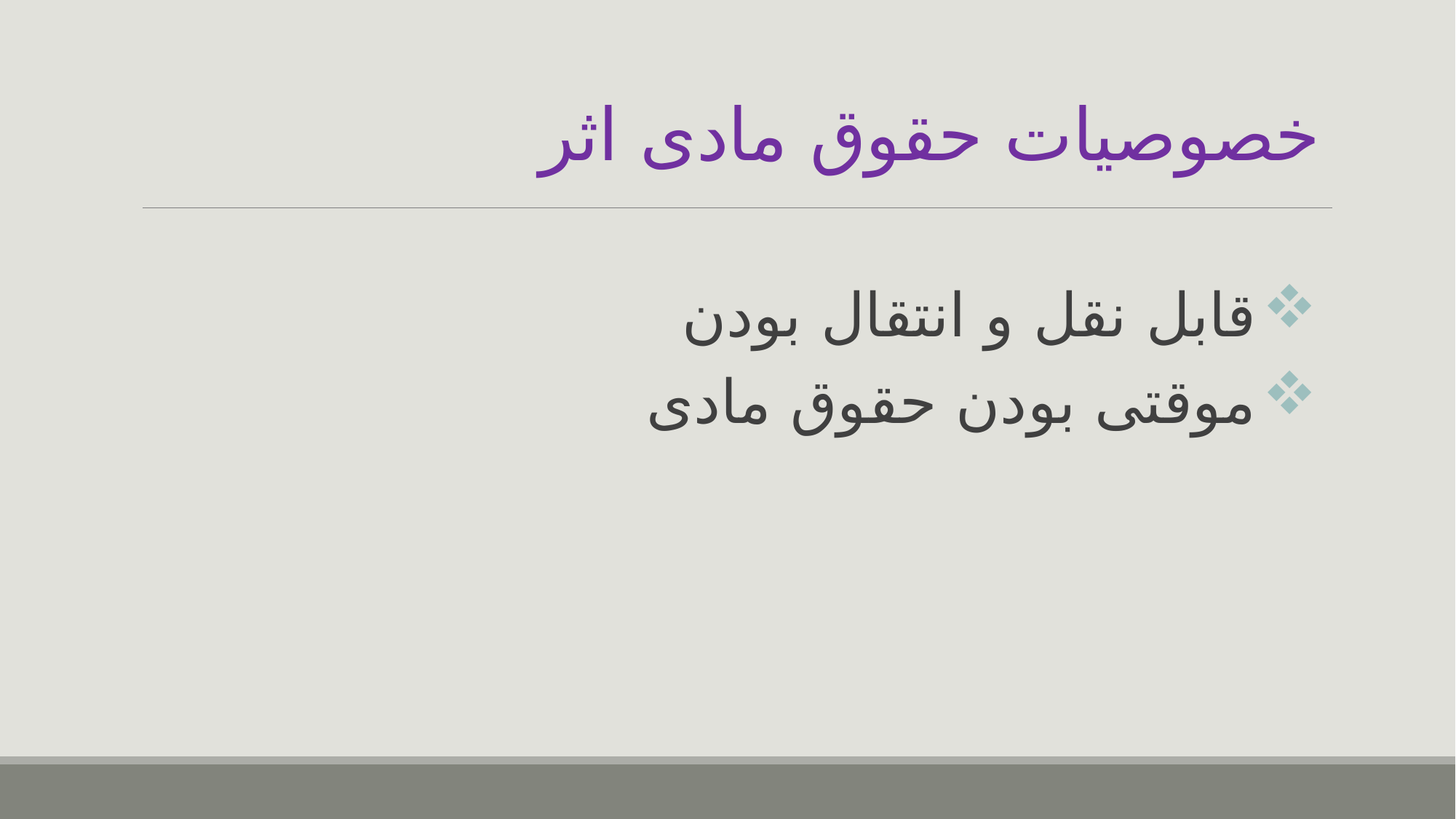

# خصوصیات حقوق مادی اثر
قابل نقل و انتقال بودن
موقتی بودن حقوق مادی